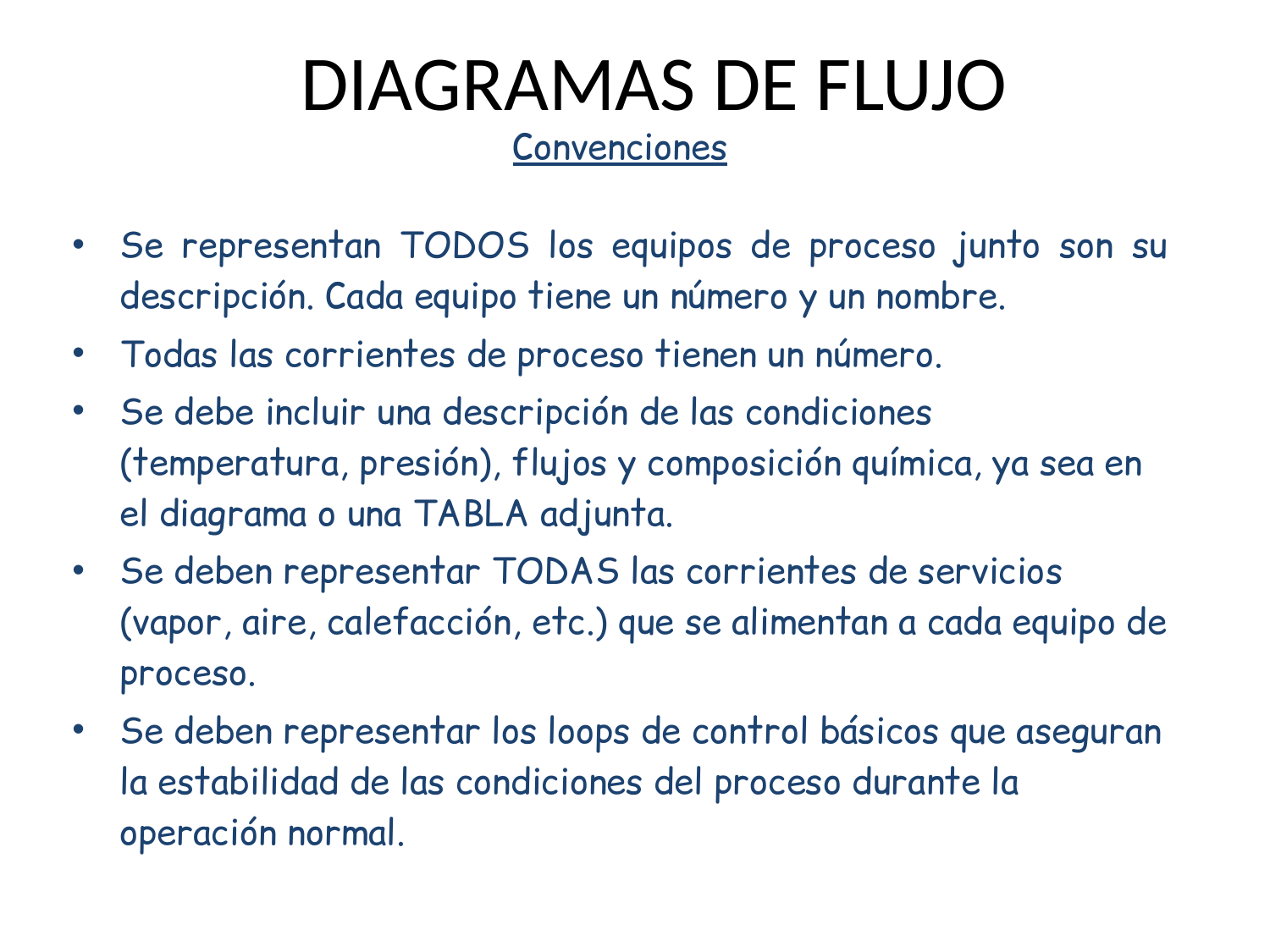

# DIAGRAMAS DE FLUJO
Convenciones

Se representan TODOS los equipos de proceso junto son su descripción. Cada equipo tiene un número y un nombre.
Todas las corrientes de proceso tienen un número.
Se debe incluir una descripción de las condiciones (temperatura, presión), flujos y composición química, ya sea en el diagrama o una TABLA adjunta.
Se deben representar TODAS las corrientes de servicios (vapor, aire, calefacción, etc.) que se alimentan a cada equipo de proceso.
Se deben representar los loops de control básicos que aseguran la estabilidad de las condiciones del proceso durante la operación normal.